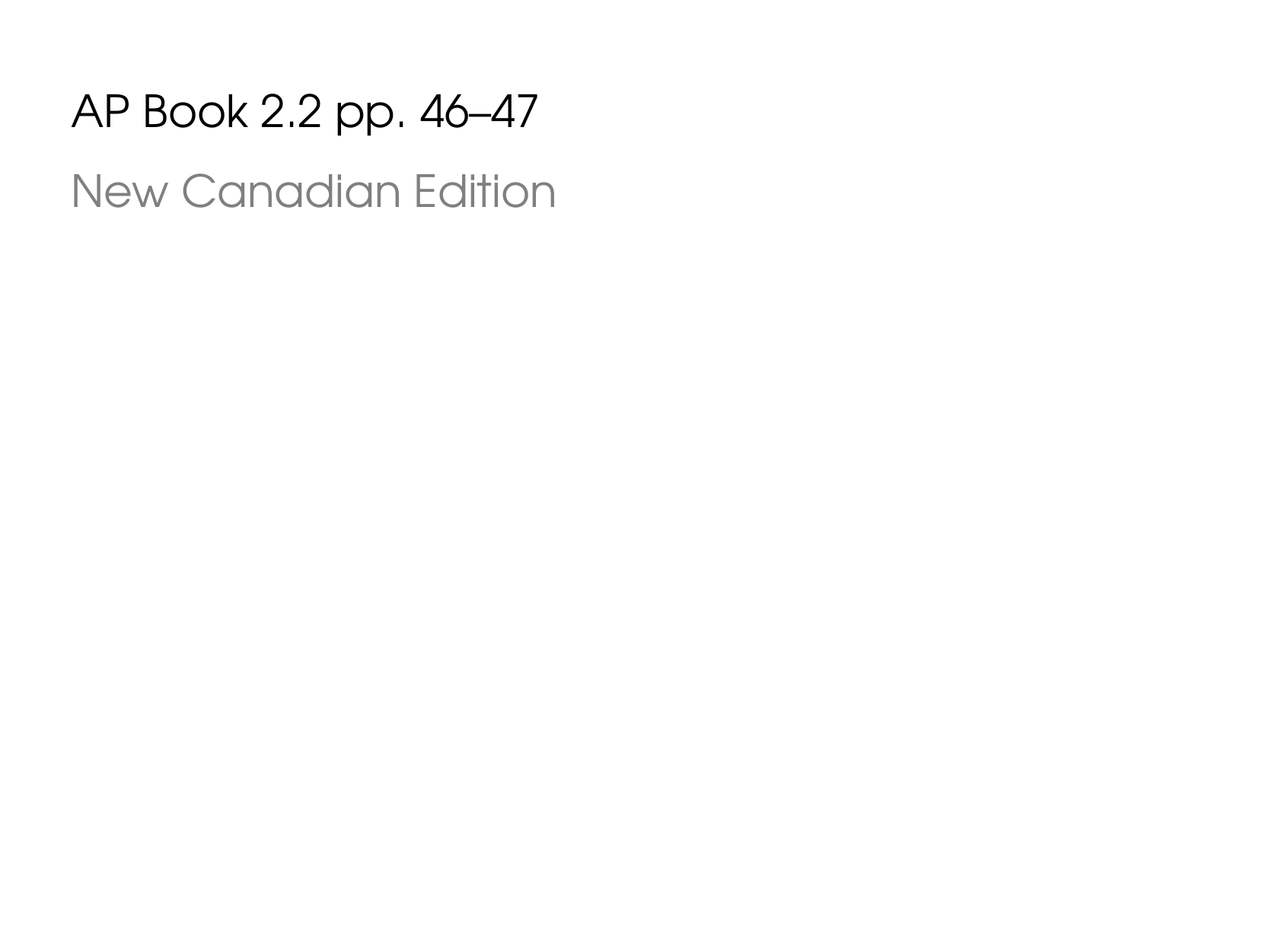

AP Book 2.2 pp. 46–47
New Canadian Edition